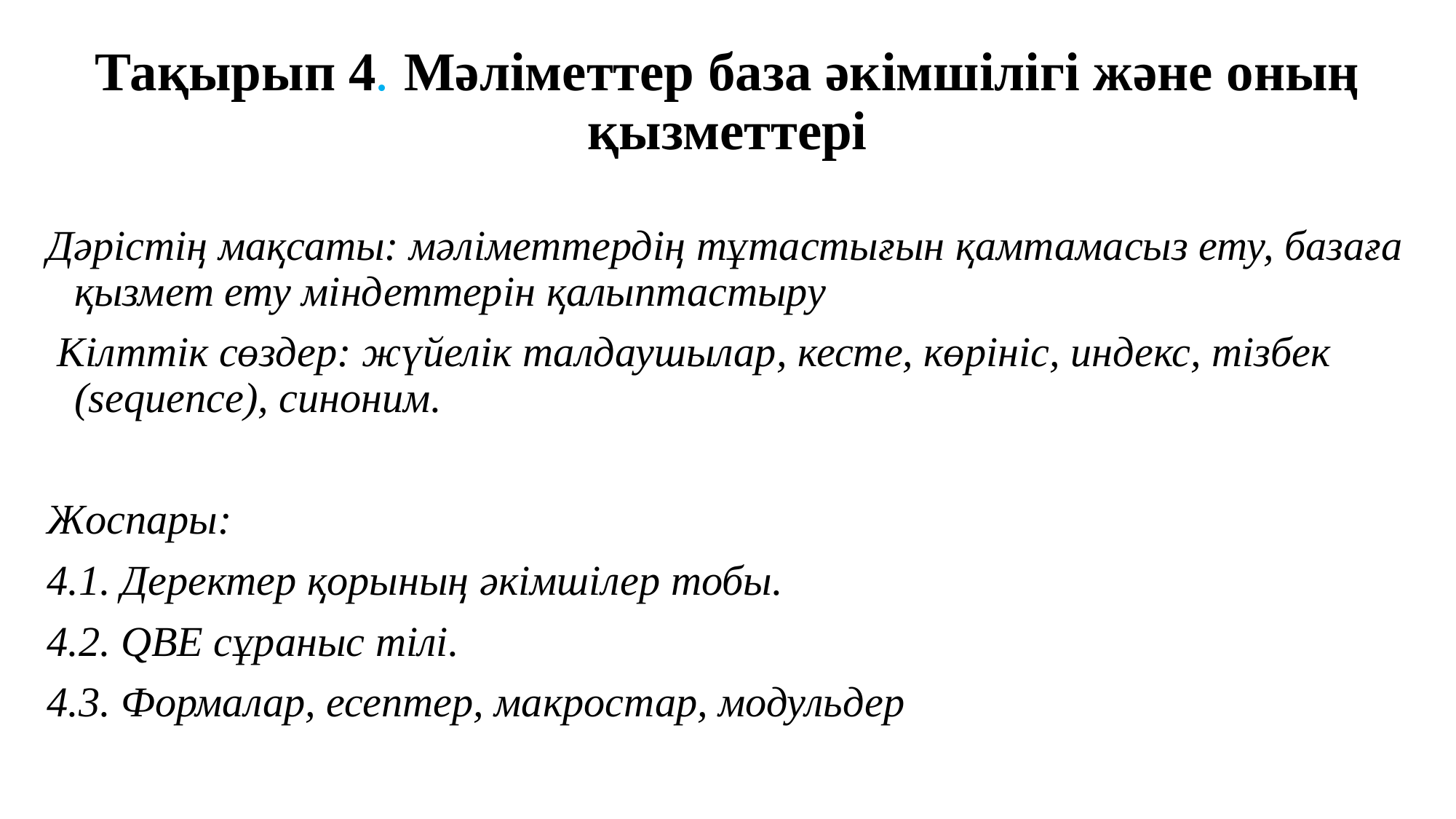

# Тақырып 4. Мәліметтер база әкімшілігі және оның қызметтері
Дәрістің мақсаты: мәліметтердің тұтастығын қамтамасыз ету, базаға қызмет ету міндеттерін қалыптастыру
 Кілттік сөздер: жүйелік талдаушылар, кесте, көрініс, индекс, тізбек (sequence), синоним.

Жоспары:
4.1. Деректер қорының әкімшілер тобы.
4.2. QBE сұраныс тілі.
4.3. Формалар, есептер, макростар, модульдер